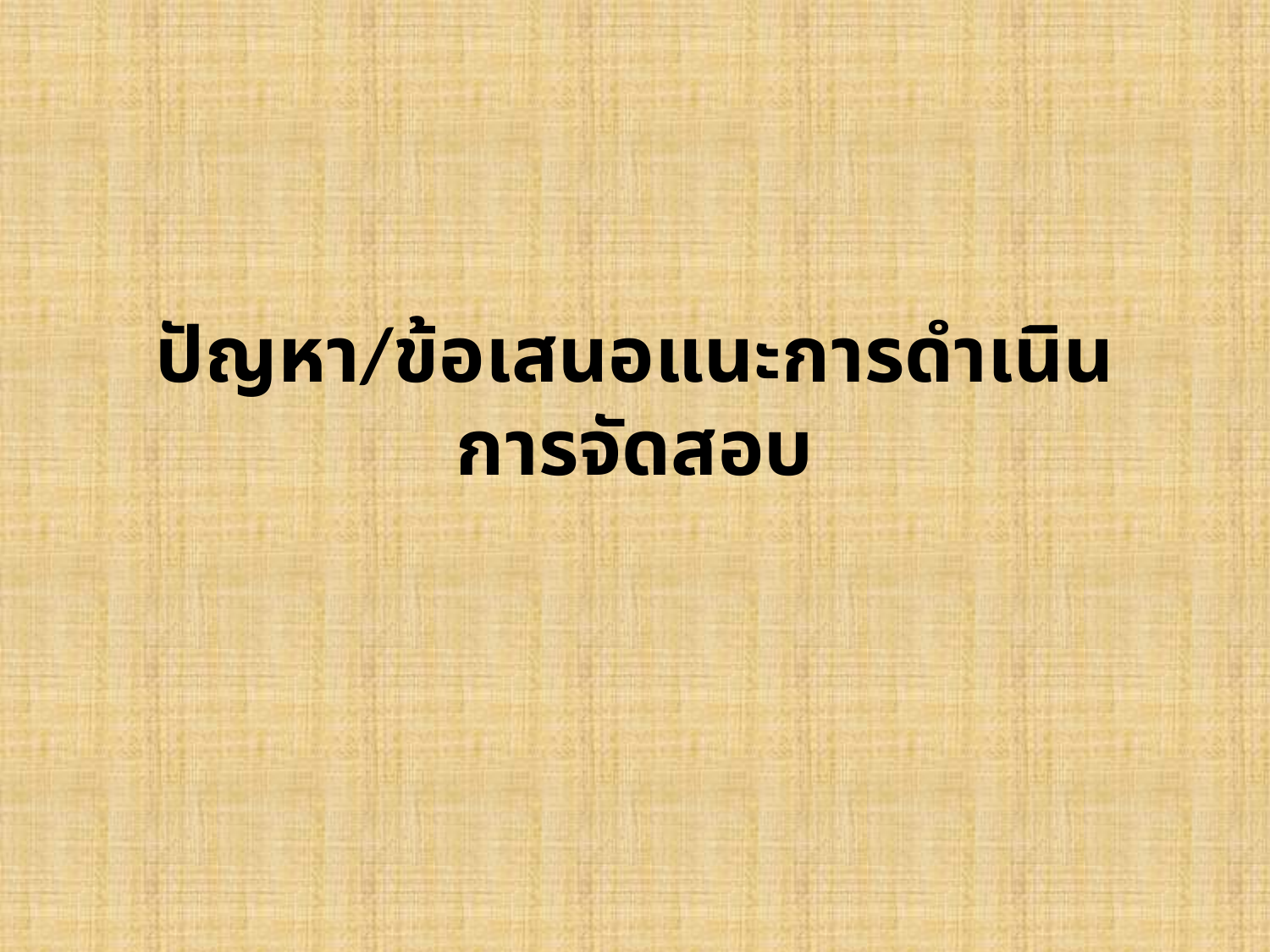

# ปัญหา/ข้อเสนอแนะการดำเนินการจัดสอบ